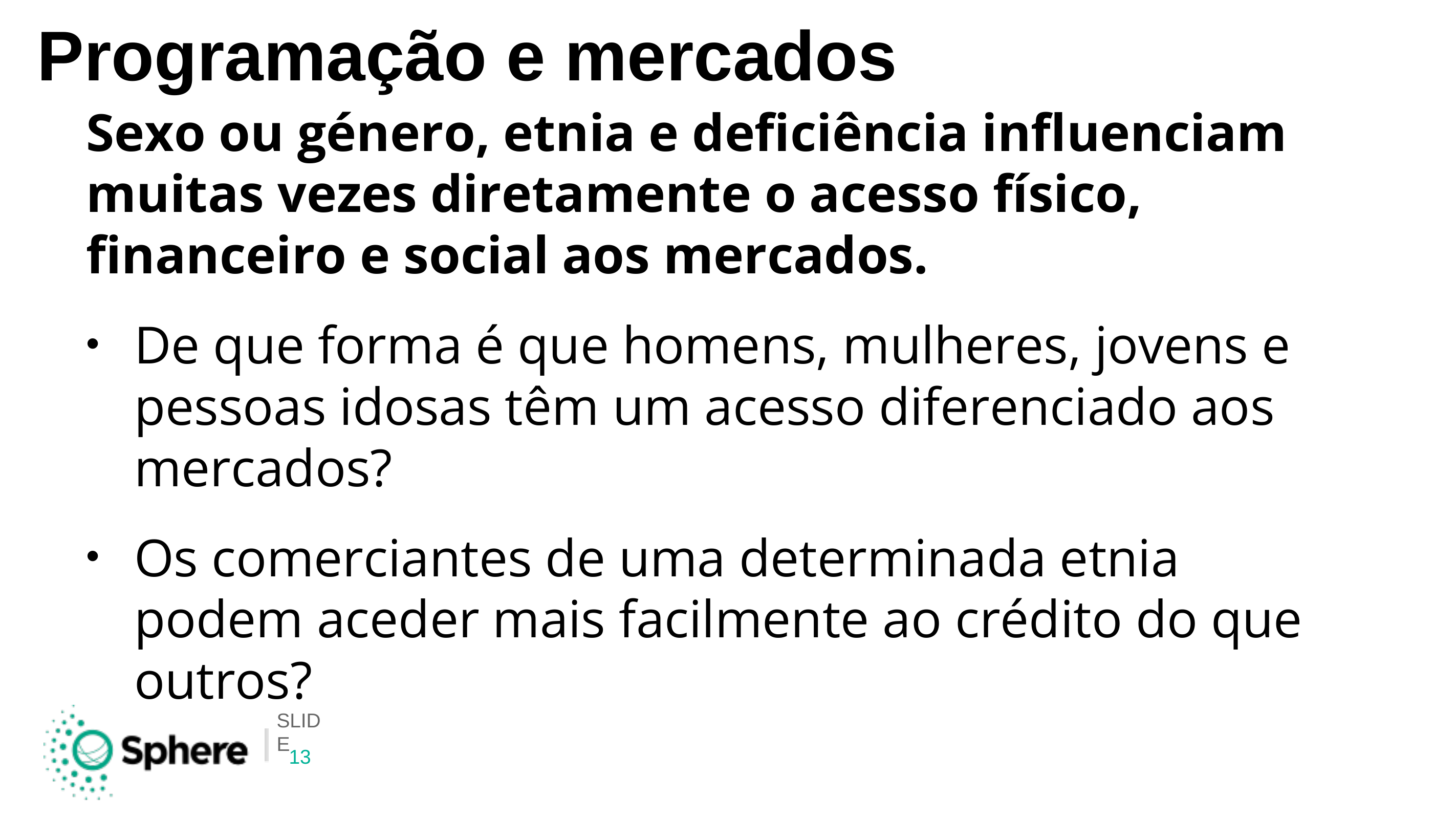

# Programação e mercados
Sexo ou género, etnia e deficiência influenciam muitas vezes diretamente o acesso físico, financeiro e social aos mercados.
De que forma é que homens, mulheres, jovens e pessoas idosas têm um acesso diferenciado aos mercados?
Os comerciantes de uma determinada etnia podem aceder mais facilmente ao crédito do que outros?

13